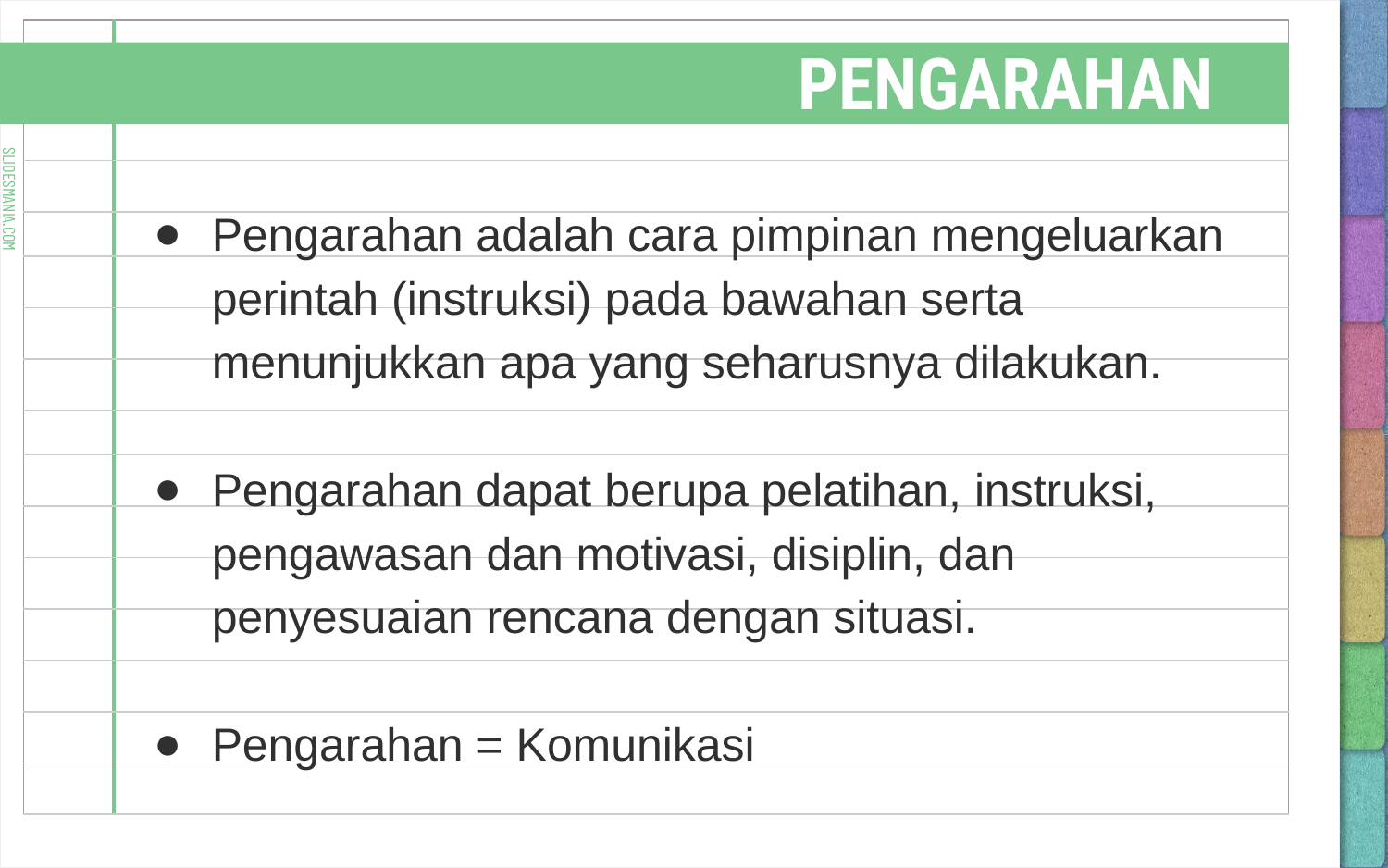

# PENGARAHAN
Pengarahan adalah cara pimpinan mengeluarkan perintah (instruksi) pada bawahan serta menunjukkan apa yang seharusnya dilakukan.

Pengarahan dapat berupa pelatihan, instruksi, pengawasan dan motivasi, disiplin, dan penyesuaian rencana dengan situasi.

Pengarahan = Komunikasi